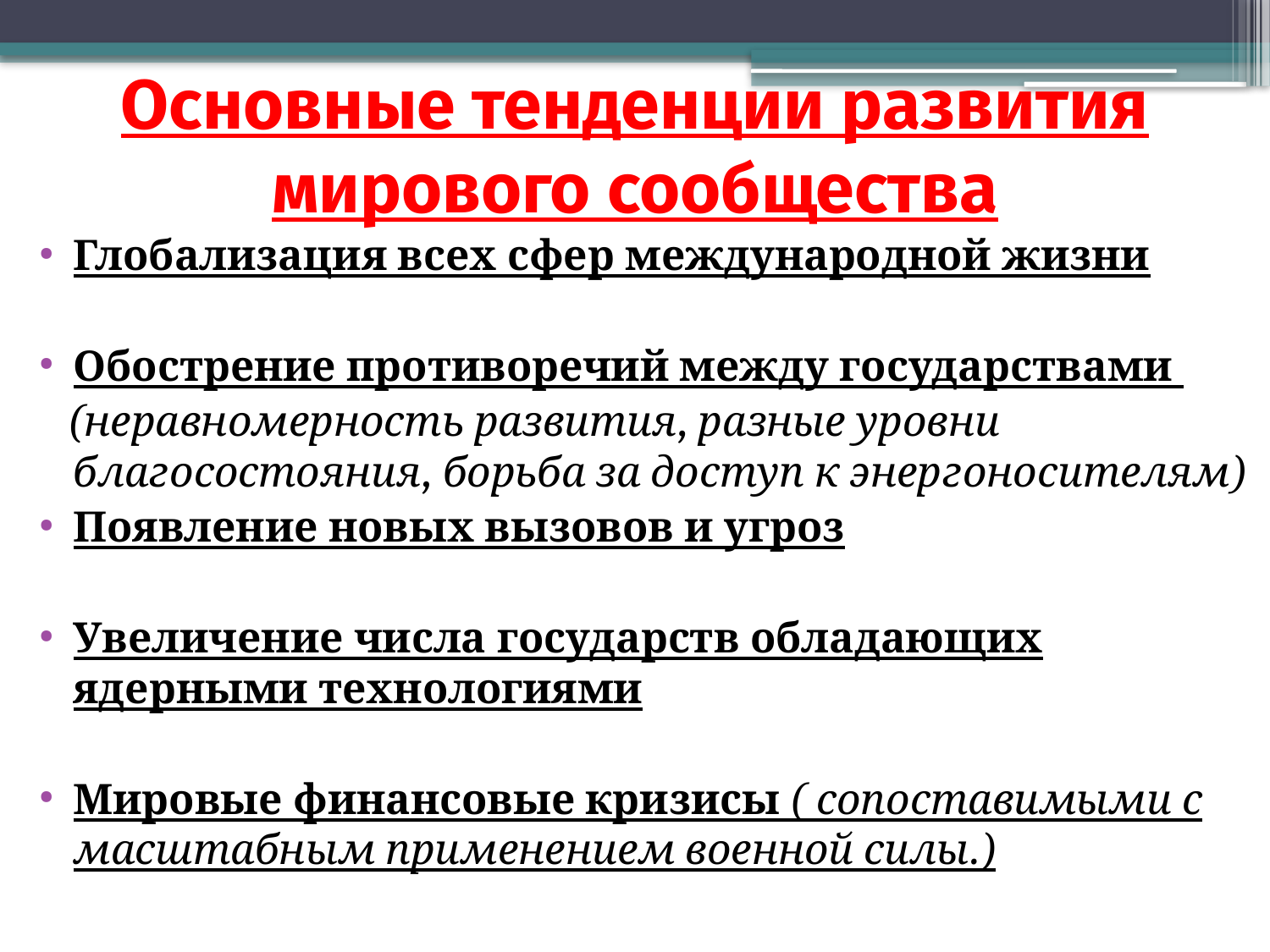

# Основные тенденции развития мирового сообщества
Глобализация всех сфер международной жизни

Обострение противоречий между государствами
   (неравномерность развития, разные уровни благосостояния, борьба за доступ к энергоносителям)
Появление новых вызовов и угроз

Увеличение числа государств обладающих ядерными технологиями

Мировые финансовые кризисы ( сопоставимыми с масштабным применением военной силы.)